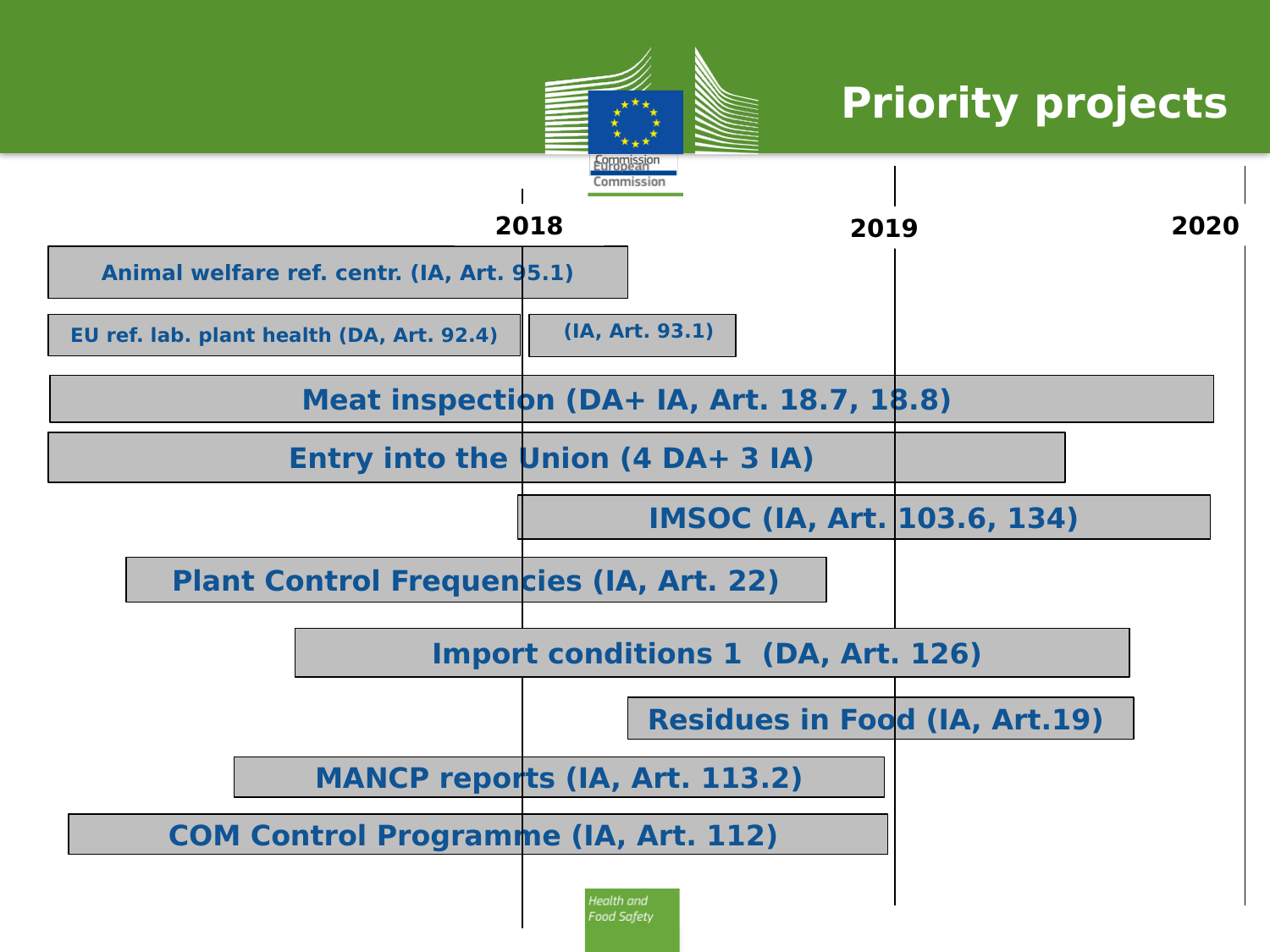

# Priority projects
2018
2020
2019
Animal welfare ref. centr. (IA, Art. 95.1)
EU ref. lab. plant health (DA, Art. 92.4)
 (IA, Art. 93.1)

Meat inspection (DA+ IA, Art. 18.7, 18.8)
Entry into the Union (4 DA+ 3 IA)
IMSOC (IA, Art. 103.6, 134)
Plant Control Frequencies (IA, Art. 22)
Import conditions 1  (DA, Art. 126)
Residues in Food (IA, Art.19)
MANCP reports (IA, Art. 113.2)
COM Control Programme (IA, Art. 112)